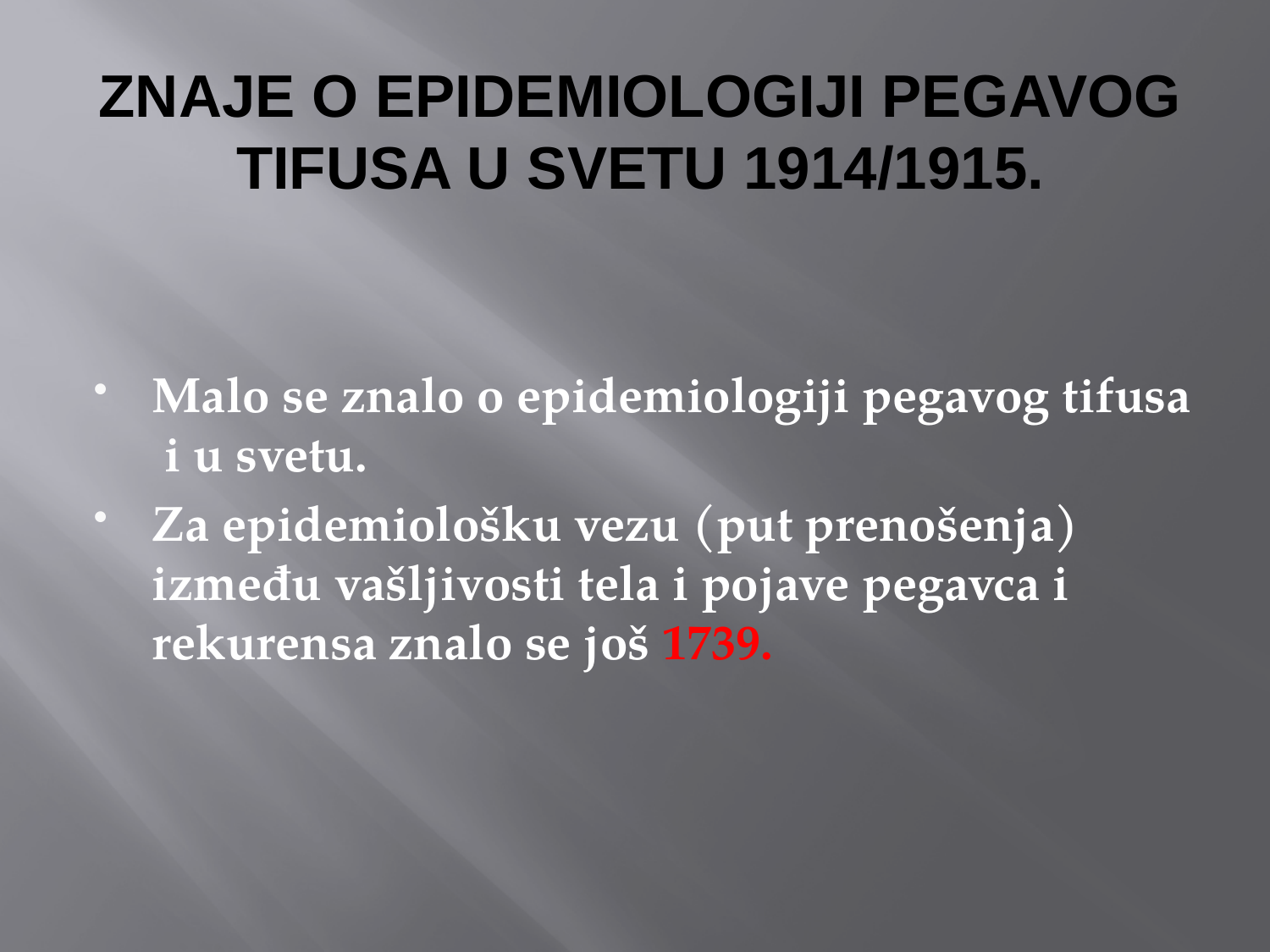

# ZNAJE O EPIDEMIOLOGIJI PEGAVOG TIFUSA U SVETU 1914/1915.
Malo se znalo o epidemiologiji pegavog tifusa  i u svetu.
Za epidemiološku vezu (put prenošenja) između vašljivosti tela i pojave pegavca i rekurensa znalo se još 1739.